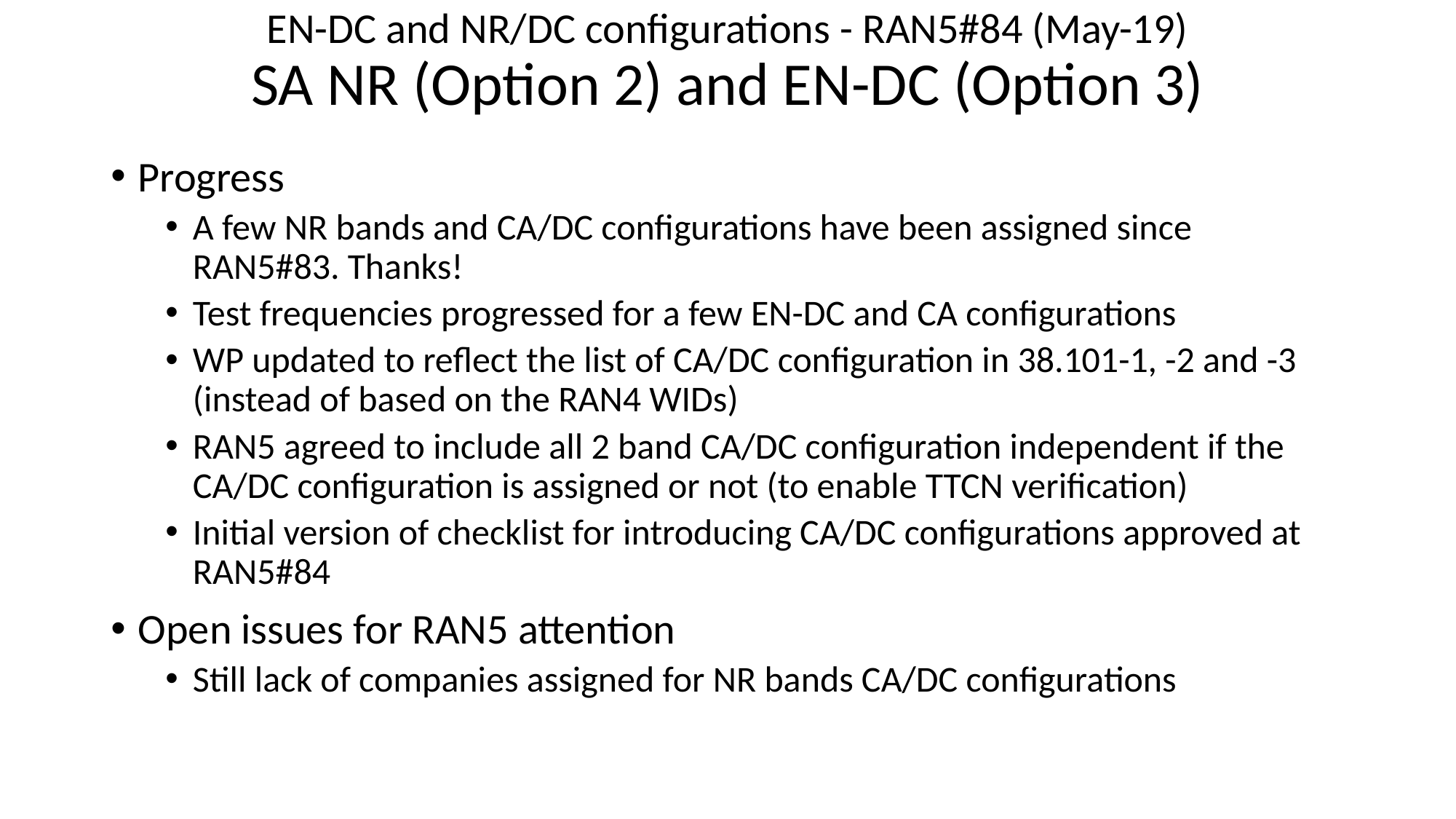

# EN-DC and NR/DC configurations - RAN5#84 (May-19) SA NR (Option 2) and EN-DC (Option 3)
Progress
A few NR bands and CA/DC configurations have been assigned since RAN5#83. Thanks!
Test frequencies progressed for a few EN-DC and CA configurations
WP updated to reflect the list of CA/DC configuration in 38.101-1, -2 and -3 (instead of based on the RAN4 WIDs)
RAN5 agreed to include all 2 band CA/DC configuration independent if the CA/DC configuration is assigned or not (to enable TTCN verification)
Initial version of checklist for introducing CA/DC configurations approved at RAN5#84
Open issues for RAN5 attention
Still lack of companies assigned for NR bands CA/DC configurations